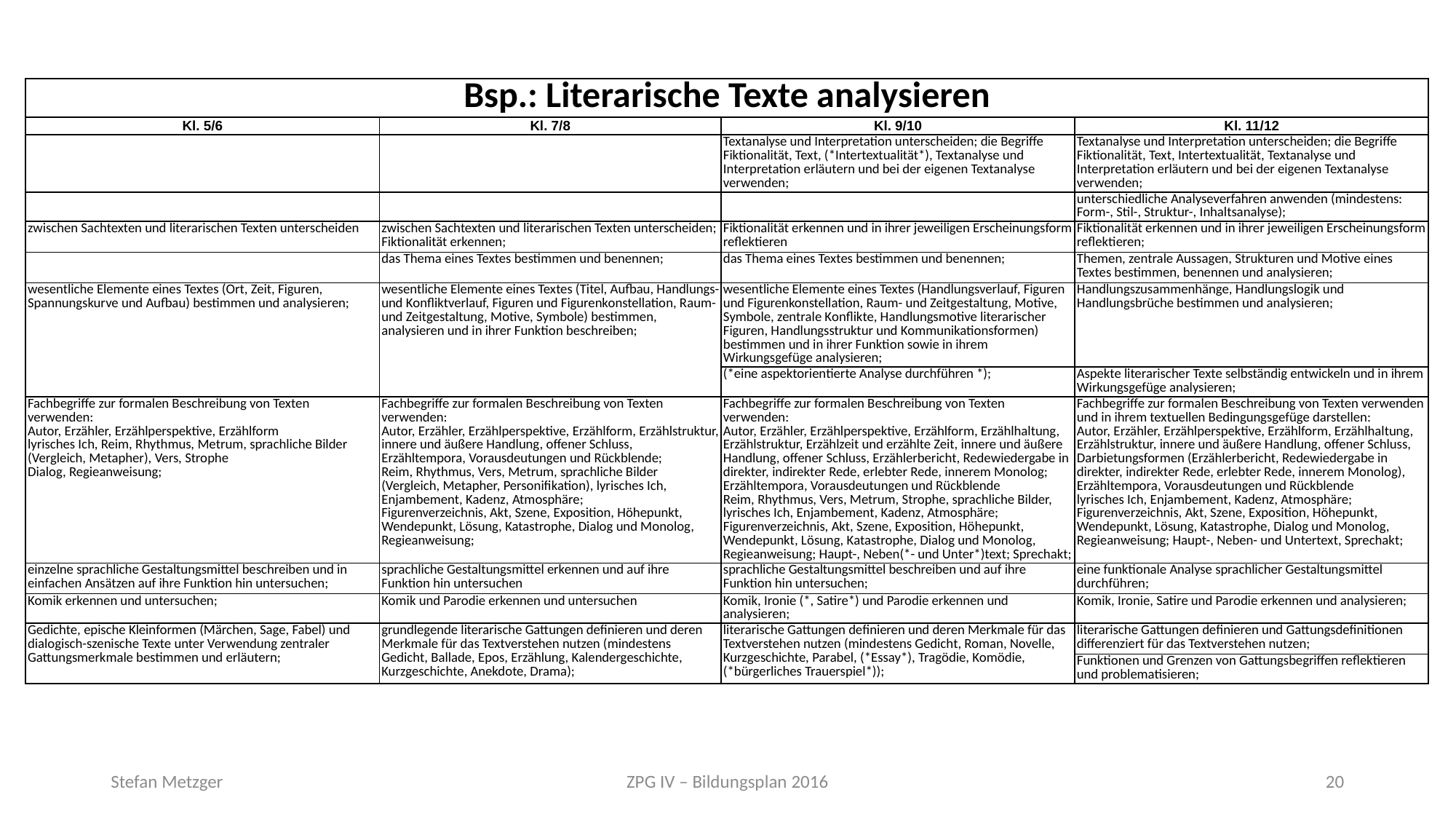

| Bsp.: Literarische Texte analysieren |  |  |  |
| --- | --- | --- | --- |
| Kl. 5/6 | Kl. 7/8 | Kl. 9/10 | Kl. 11/12 |
|  |  | Textanalyse und Interpretation unterscheiden; die Begriffe Fiktionalität, Text, (\*Intertextualität\*), Textanalyse und Interpretation erläutern und bei der eigenen Textanalyse verwenden; | Textanalyse und Interpretation unterscheiden; die Begriffe Fiktionalität, Text, Intertextualität, Textanalyse und Interpretation erläutern und bei der eigenen Textanalyse verwenden; |
|  |  |  | unterschiedliche Analyseverfahren anwenden (mindestens: Form-, Stil-, Struktur-, Inhaltsanalyse); |
| zwischen Sachtexten und literarischen Texten unterscheiden | zwischen Sachtexten und literarischen Texten unterscheiden; Fiktionalität erkennen; | Fiktionalität erkennen und in ihrer jeweiligen Erscheinungsform reflektieren | Fiktionalität erkennen und in ihrer jeweiligen Erscheinungsform reflektieren; |
|  | das Thema eines Textes bestimmen und benennen; | das Thema eines Textes bestimmen und benennen; | Themen, zentrale Aussagen, Strukturen und Motive eines Textes bestimmen, benennen und analysieren; |
| wesentliche Elemente eines Textes (Ort, Zeit, Figuren, Spannungskurve und Aufbau) bestimmen und analysieren; | wesentliche Elemente eines Textes (Titel, Aufbau, Handlungs- und Konfliktverlauf, Figuren und Figurenkonstellation, Raum- und Zeitgestaltung, Motive, Symbole) bestimmen, analysieren und in ihrer Funktion beschreiben; | wesentliche Elemente eines Textes (Handlungsverlauf, Figuren und Figurenkonstellation, Raum- und Zeitgestaltung, Motive, Symbole, zentrale Konflikte, Handlungsmotive literarischer Figuren, Handlungsstruktur und Kommunikationsformen) bestimmen und in ihrer Funktion sowie in ihrem Wirkungsgefüge analysieren; | Handlungszusammenhänge, Handlungslogik und Handlungsbrüche bestimmen und analysieren; |
|  |  | (\*eine aspektorientierte Analyse durchführen \*); | Aspekte literarischer Texte selbständig entwickeln und in ihrem Wirkungsgefüge analysieren; |
| Fachbegriffe zur formalen Beschreibung von Texten verwenden: Autor, Erzähler, Erzählperspektive, Erzählform lyrisches Ich, Reim, Rhythmus, Metrum, sprachliche Bilder (Vergleich, Metapher), Vers, Strophe Dialog, Regieanweisung; | Fachbegriffe zur formalen Beschreibung von Texten verwenden: Autor, Erzähler, Erzählperspektive, Erzählform, Erzählstruktur, innere und äußere Handlung, offener Schluss, Erzähltempora, Vorausdeutungen und Rückblende; Reim, Rhythmus, Vers, Metrum, sprachliche Bilder (Vergleich, Metapher, Personifikation), lyrisches Ich, Enjambement, Kadenz, Atmosphäre; Figurenverzeichnis, Akt, Szene, Exposition, Höhepunkt, Wendepunkt, Lösung, Katastrophe, Dialog und Monolog, Regieanweisung; | Fachbegriffe zur formalen Beschreibung von Texten verwenden: Autor, Erzähler, Erzählperspektive, Erzählform, Erzählhaltung, Erzählstruktur, Erzählzeit und erzählte Zeit, innere und äußere Handlung, offener Schluss, Erzählerbericht, Redewiedergabe in direkter, indirekter Rede, erlebter Rede, innerem Monolog; Erzähltempora, Vorausdeutungen und Rückblende Reim, Rhythmus, Vers, Metrum, Strophe, sprachliche Bilder, lyrisches Ich, Enjambement, Kadenz, Atmosphäre; Figurenverzeichnis, Akt, Szene, Exposition, Höhepunkt, Wendepunkt, Lösung, Katastrophe, Dialog und Monolog, Regieanweisung; Haupt-, Neben(\*- und Unter\*)text; Sprechakt; | Fachbegriffe zur formalen Beschreibung von Texten verwenden und in ihrem textuellen Bedingungsgefüge darstellen: Autor, Erzähler, Erzählperspektive, Erzählform, Erzählhaltung, Erzählstruktur, innere und äußere Handlung, offener Schluss, Darbietungsformen (Erzählerbericht, Redewiedergabe in direkter, indirekter Rede, erlebter Rede, innerem Monolog), Erzähltempora, Vorausdeutungen und Rückblende lyrisches Ich, Enjambement, Kadenz, Atmosphäre; Figurenverzeichnis, Akt, Szene, Exposition, Höhepunkt, Wendepunkt, Lösung, Katastrophe, Dialog und Monolog, Regieanweisung; Haupt-, Neben- und Untertext, Sprechakt; |
| einzelne sprachliche Gestaltungsmittel beschreiben und in einfachen Ansätzen auf ihre Funktion hin untersuchen; | sprachliche Gestaltungsmittel erkennen und auf ihre Funktion hin untersuchen | sprachliche Gestaltungsmittel beschreiben und auf ihre Funktion hin untersuchen; | eine funktionale Analyse sprachlicher Gestaltungsmittel durchführen; |
| Komik erkennen und untersuchen; | Komik und Parodie erkennen und untersuchen | Komik, Ironie (\*, Satire\*) und Parodie erkennen und analysieren; | Komik, Ironie, Satire und Parodie erkennen und analysieren; |
| Gedichte, epische Kleinformen (Märchen, Sage, Fabel) und dialogisch-szenische Texte unter Verwendung zentraler Gattungsmerkmale bestimmen und erläutern; | grundlegende literarische Gattungen definieren und deren Merkmale für das Textverstehen nutzen (mindestens Gedicht, Ballade, Epos, Erzählung, Kalendergeschichte, Kurzgeschichte, Anekdote, Drama); | literarische Gattungen definieren und deren Merkmale für das Textverstehen nutzen (mindestens Gedicht, Roman, Novelle, Kurzgeschichte, Parabel, (\*Essay\*), Tragödie, Komödie, (\*bürgerliches Trauerspiel\*)); | literarische Gattungen definieren und Gattungsdefinitionen differenziert für das Textverstehen nutzen; |
|  |  |  | Funktionen und Grenzen von Gattungsbegriffen reflektieren und problematisieren; |
Stefan Metzger
ZPG IV – Bildungsplan 2016
20